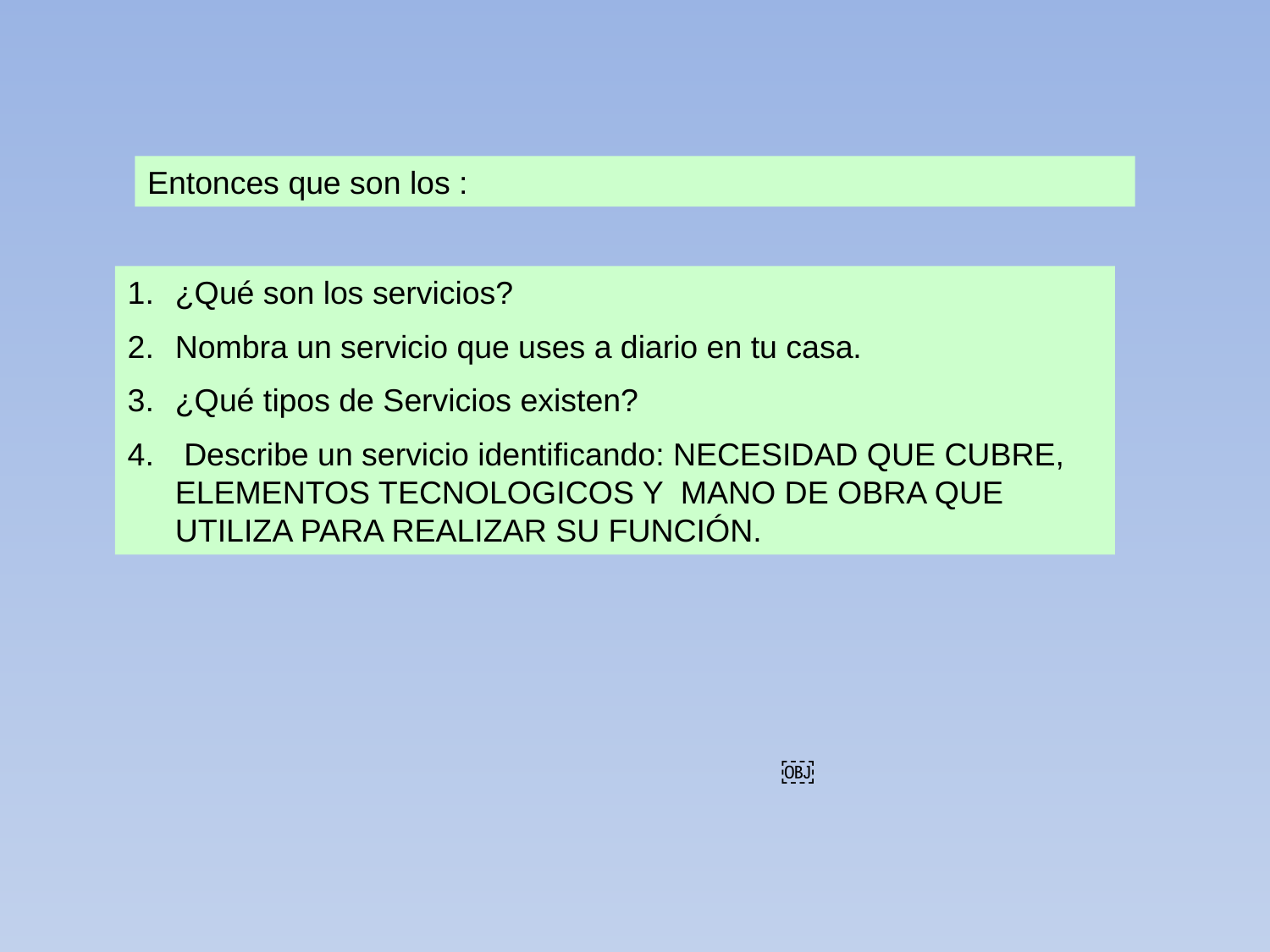

Entonces que son los :
¿Qué son los servicios?
Nombra un servicio que uses a diario en tu casa.
¿Qué tipos de Servicios existen?
 Describe un servicio identificando: NECESIDAD QUE CUBRE, ELEMENTOS TECNOLOGICOS Y  MANO DE OBRA QUE UTILIZA PARA REALIZAR SU FUNCIÓN.
￼